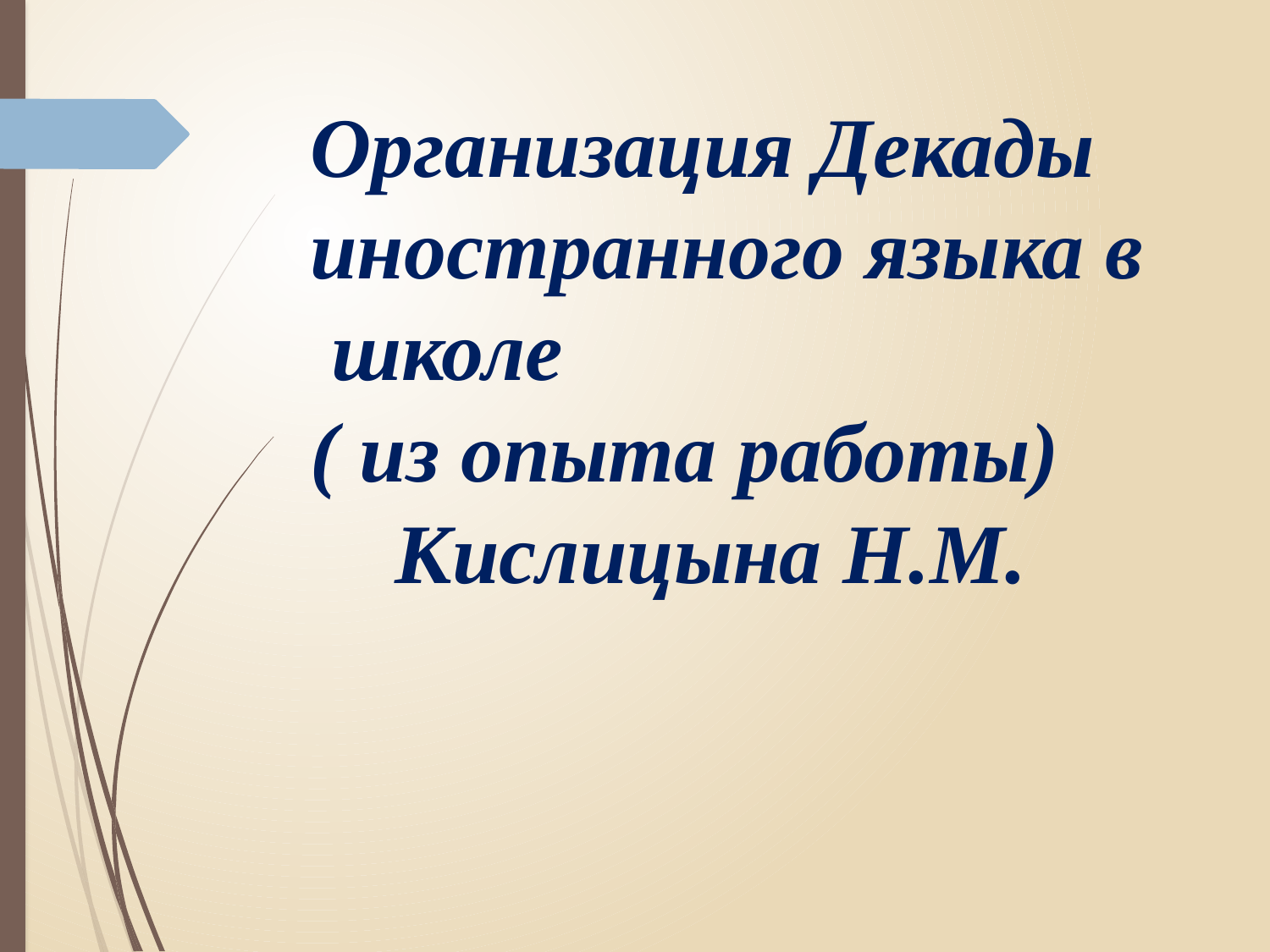

# Организация Декады      иностранного языка в школе ( из опыта работы) Кислицына Н.М.